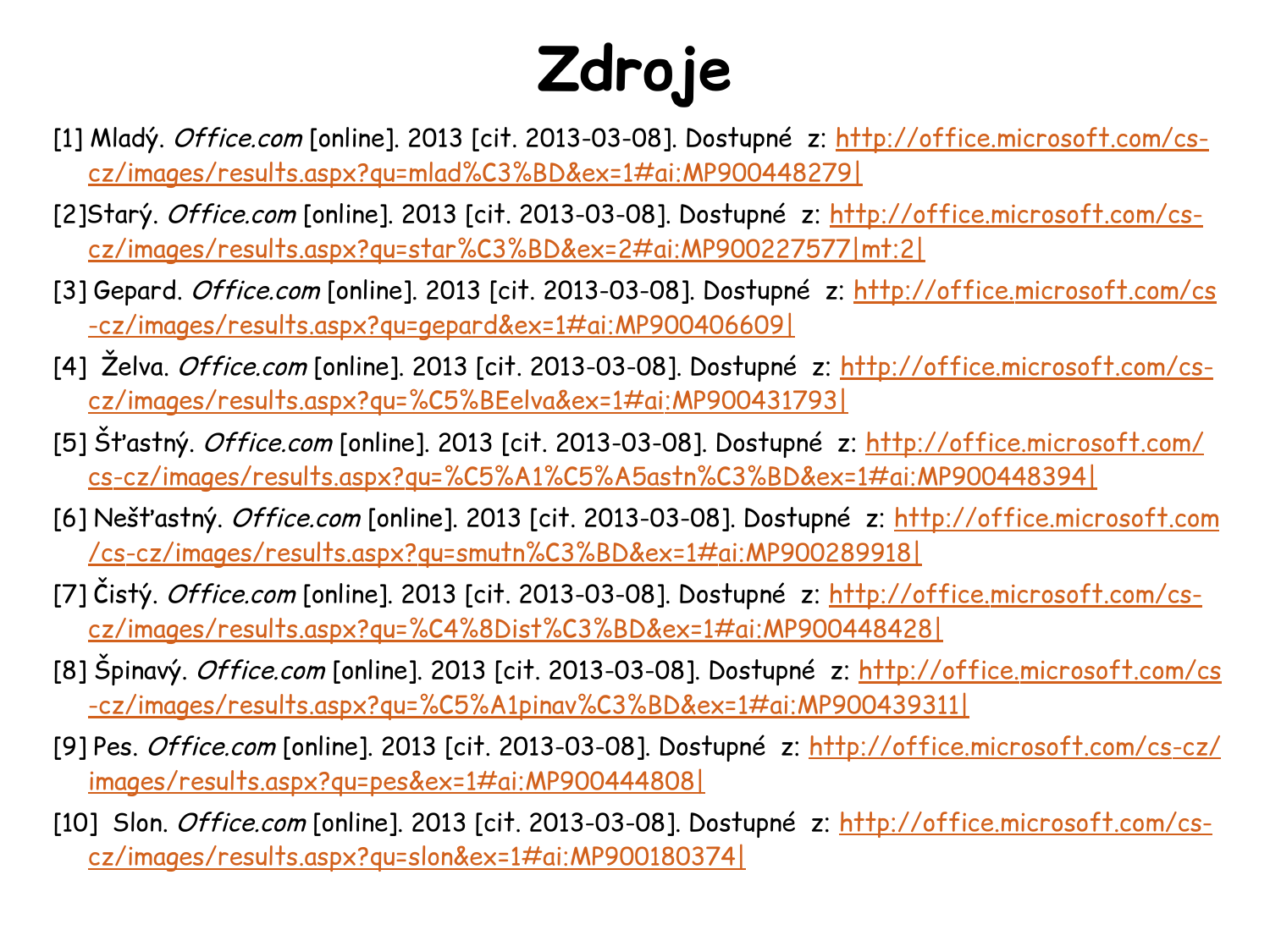

# Zdroje
[1] Mladý. Office.com [online]. 2013 [cit. 2013-03-08]. Dostupné  z: http://office.microsoft.com/cs-cz/images/results.aspx?qu=mlad%C3%BD&ex=1#ai:MP900448279|
[2]Starý. Office.com [online]. 2013 [cit. 2013-03-08]. Dostupné  z: http://office.microsoft.com/cs-cz/images/results.aspx?qu=star%C3%BD&ex=2#ai:MP900227577|mt:2|
[3] Gepard. Office.com [online]. 2013 [cit. 2013-03-08]. Dostupné  z: http://office.microsoft.com/cs-cz/images/results.aspx?qu=gepard&ex=1#ai:MP900406609|
[4]  Želva. Office.com [online]. 2013 [cit. 2013-03-08]. Dostupné  z: http://office.microsoft.com/cs-cz/images/results.aspx?qu=%C5%BEelva&ex=1#ai:MP900431793|
[5] Šťastný. Office.com [online]. 2013 [cit. 2013-03-08]. Dostupné  z: http://office.microsoft.com/cs-cz/images/results.aspx?qu=%C5%A1%C5%A5astn%C3%BD&ex=1#ai:MP900448394|
[6] Nešťastný. Office.com [online]. 2013 [cit. 2013-03-08]. Dostupné  z: http://office.microsoft.com/cs-cz/images/results.aspx?qu=smutn%C3%BD&ex=1#ai:MP900289918|
[7] Čistý. Office.com [online]. 2013 [cit. 2013-03-08]. Dostupné  z: http://office.microsoft.com/cs-cz/images/results.aspx?qu=%C4%8Dist%C3%BD&ex=1#ai:MP900448428|
[8] Špinavý. Office.com [online]. 2013 [cit. 2013-03-08]. Dostupné  z: http://office.microsoft.com/cs-cz/images/results.aspx?qu=%C5%A1pinav%C3%BD&ex=1#ai:MP900439311|
[9] Pes. Office.com [online]. 2013 [cit. 2013-03-08]. Dostupné  z: http://office.microsoft.com/cs-cz/images/results.aspx?qu=pes&ex=1#ai:MP900444808|
[10]  Slon. Office.com [online]. 2013 [cit. 2013-03-08]. Dostupné  z: http://office.microsoft.com/cs-cz/images/results.aspx?qu=slon&ex=1#ai:MP900180374|